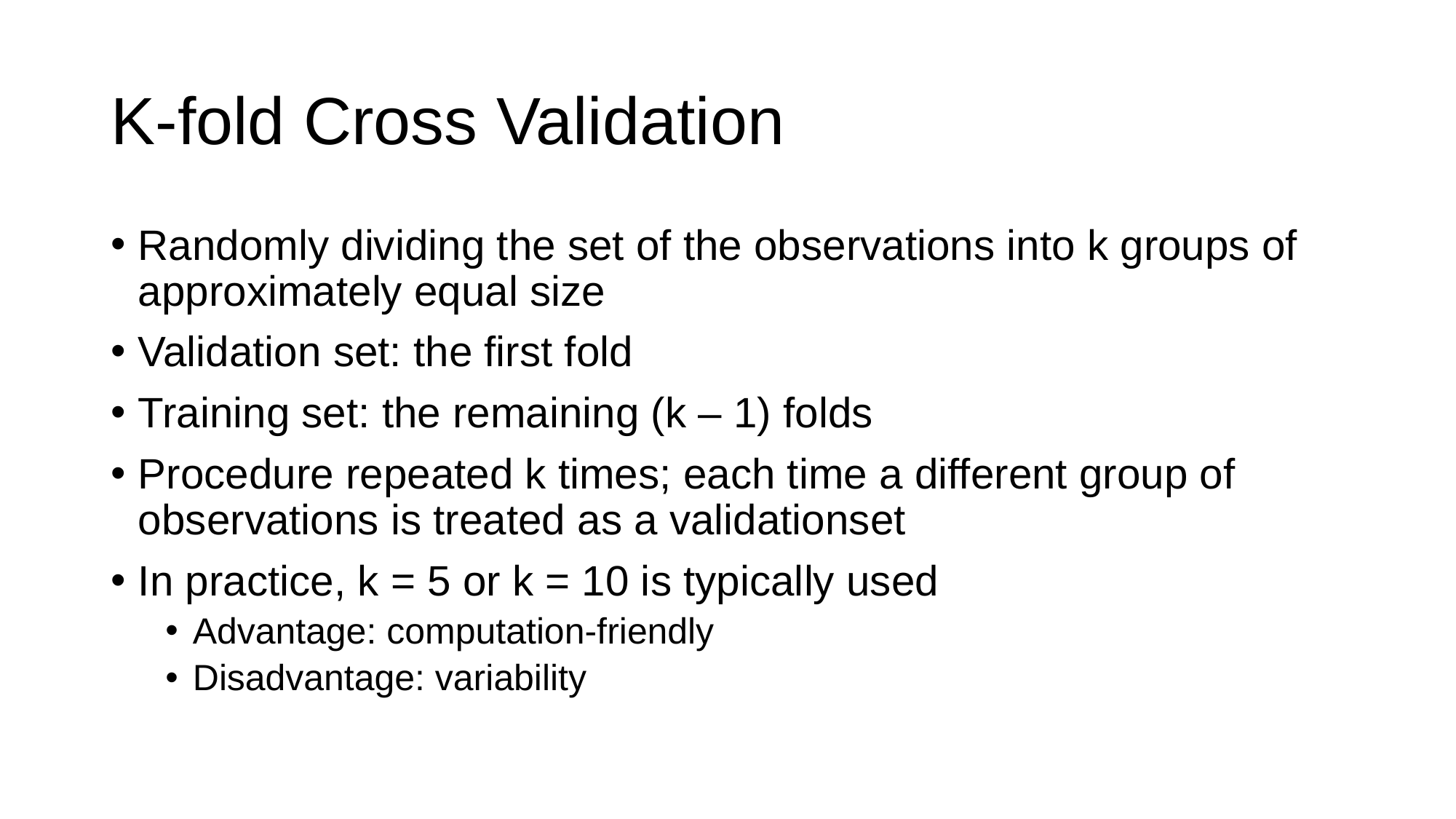

# K-fold Cross Validation
Randomly dividing the set of the observations into k groups of approximately equal size
Validation set: the first fold
Training set: the remaining (k – 1) folds
Procedure repeated k times; each time a different group of observations is treated as a validationset
In practice, k = 5 or k = 10 is typically used
Advantage: computation-friendly
Disadvantage: variability